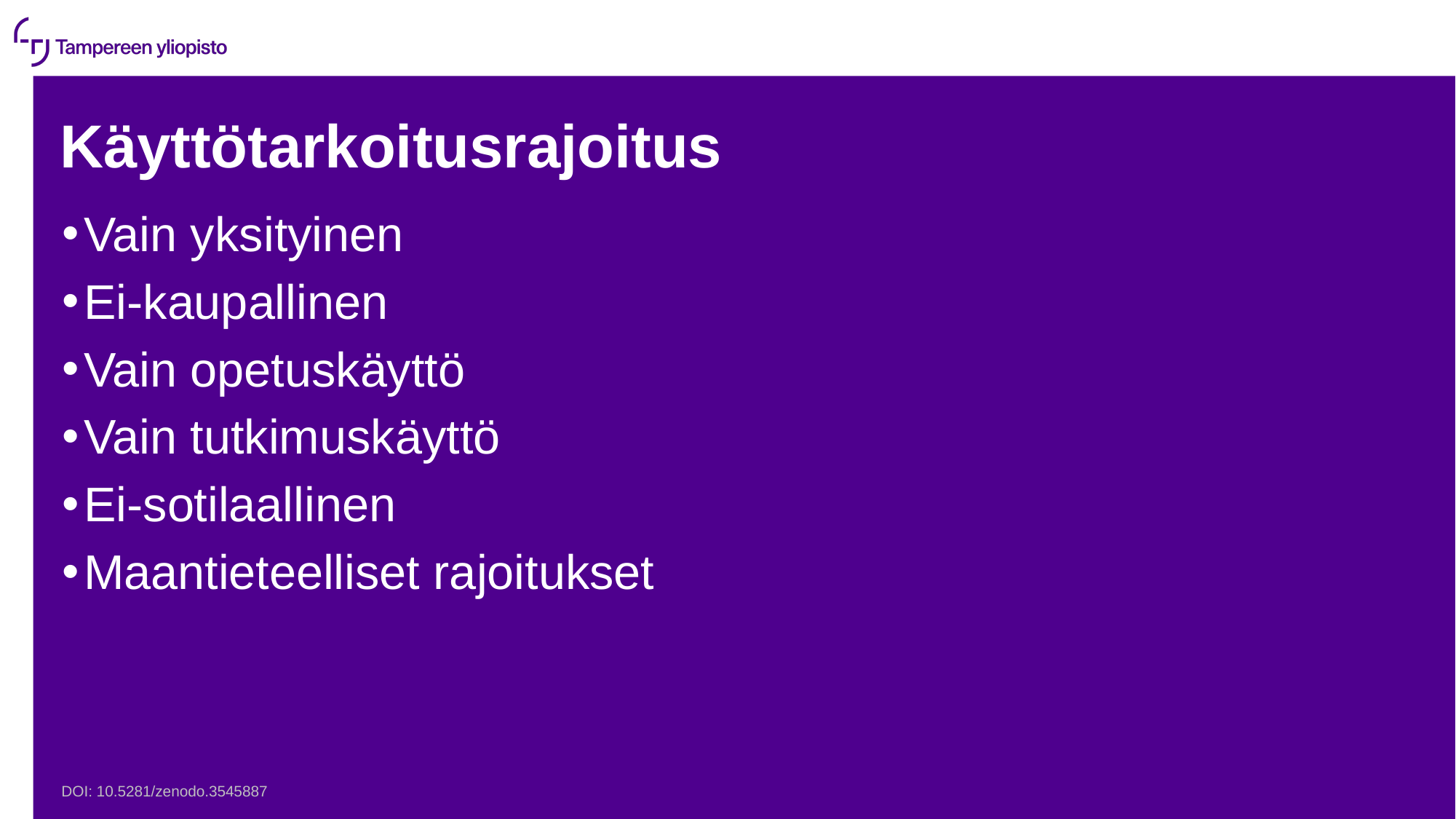

# Käyttötarkoitusrajoitus
Vain yksityinen
Ei-kaupallinen
Vain opetuskäyttö
Vain tutkimuskäyttö
Ei-sotilaallinen
Maantieteelliset rajoitukset
DOI: 10.5281/zenodo.3545887